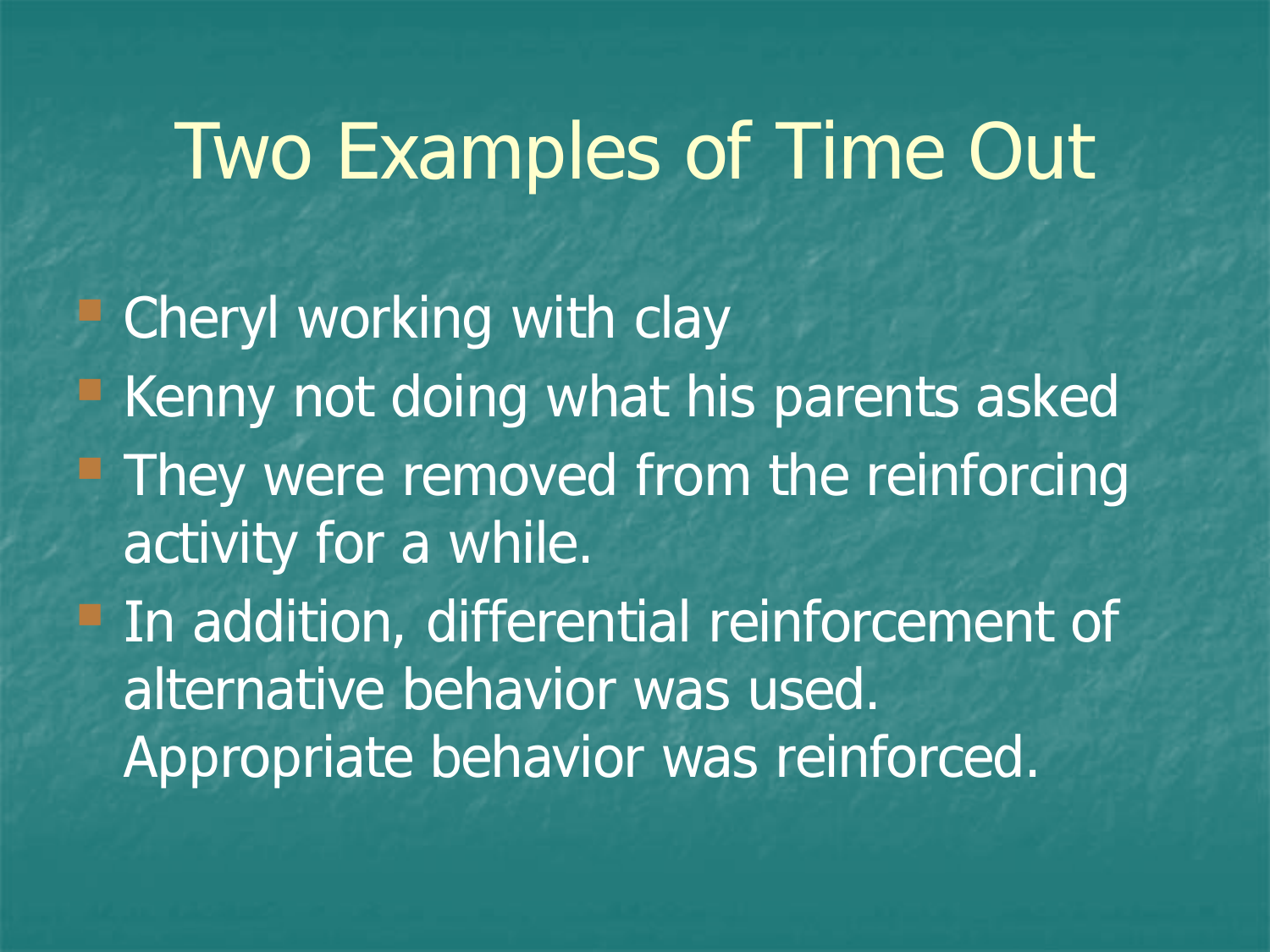

# Two Examples of Time Out
Cheryl working with clay
Kenny not doing what his parents asked
They were removed from the reinforcing activity for a while.
In addition, differential reinforcement of alternative behavior was used.  Appropriate behavior was reinforced.